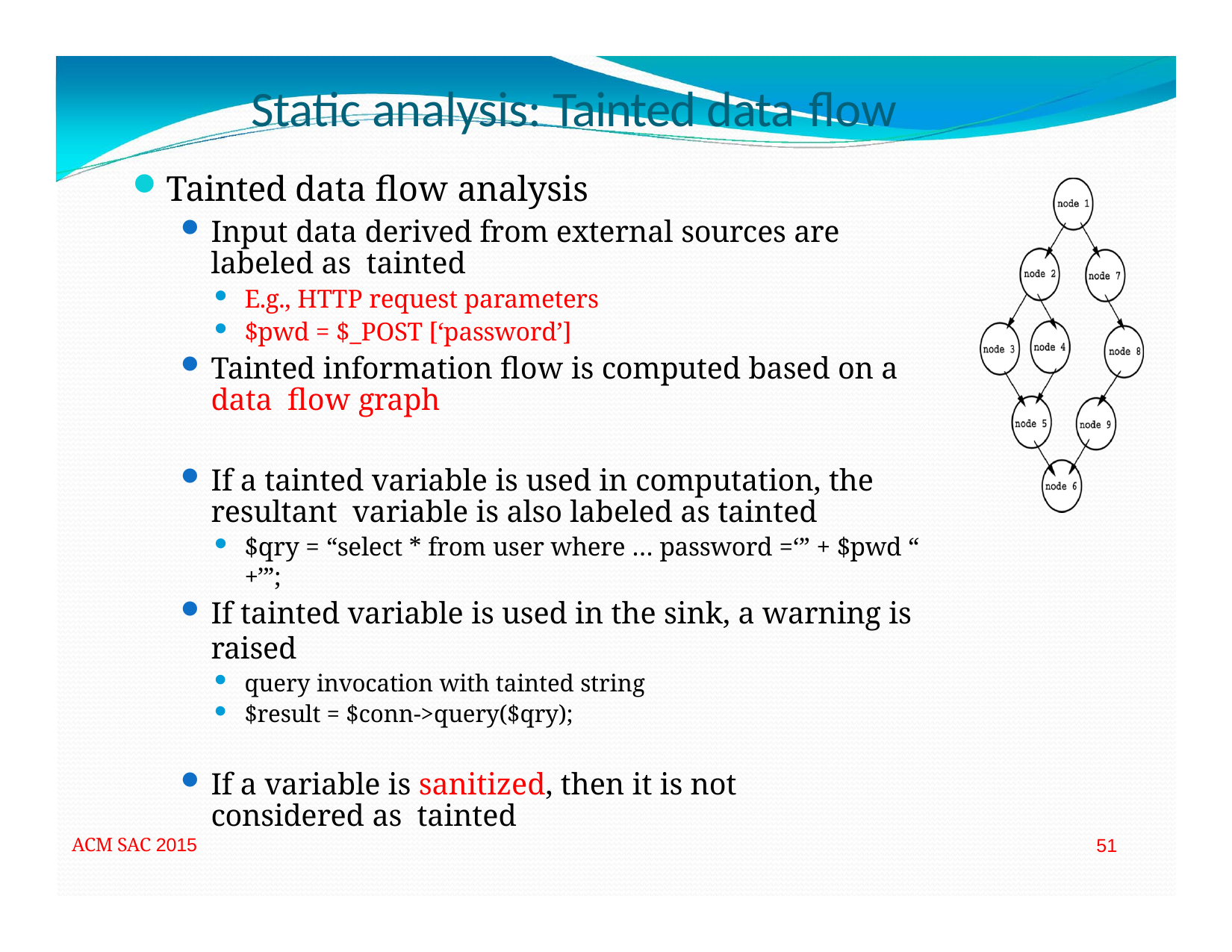

# Static analysis: Tainted data flow
Tainted data flow analysis
Input data derived from external sources are labeled as  tainted
E.g., HTTP request parameters
$pwd = $_POST [‘password’]
Tainted information flow is computed based on a data  flow graph

If a tainted variable is used in computation, the resultant  variable is also labeled as tainted
$qry = “select * from user where … password =‘” + $pwd “ +’”;
If tainted variable is used in the sink, a warning is raised
query invocation with tainted string
$result = $conn‐>query($qry);

If a variable is sanitized, then it is not considered as  tainted

ACM SAC 2015
51